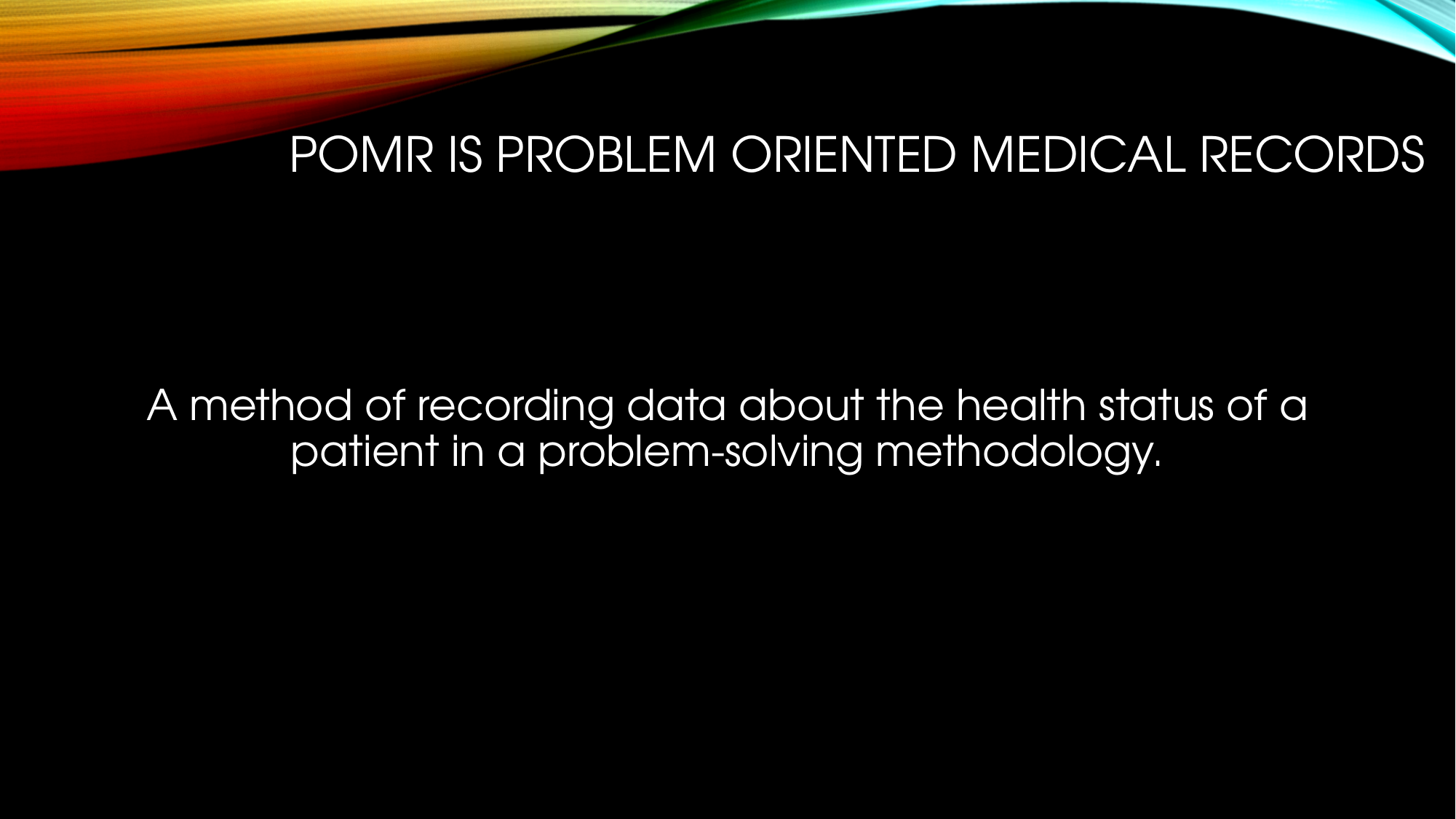

# POMR is Problem Oriented Medical Records

A method of recording data about the health status of a patient in a problem-solving methodology.